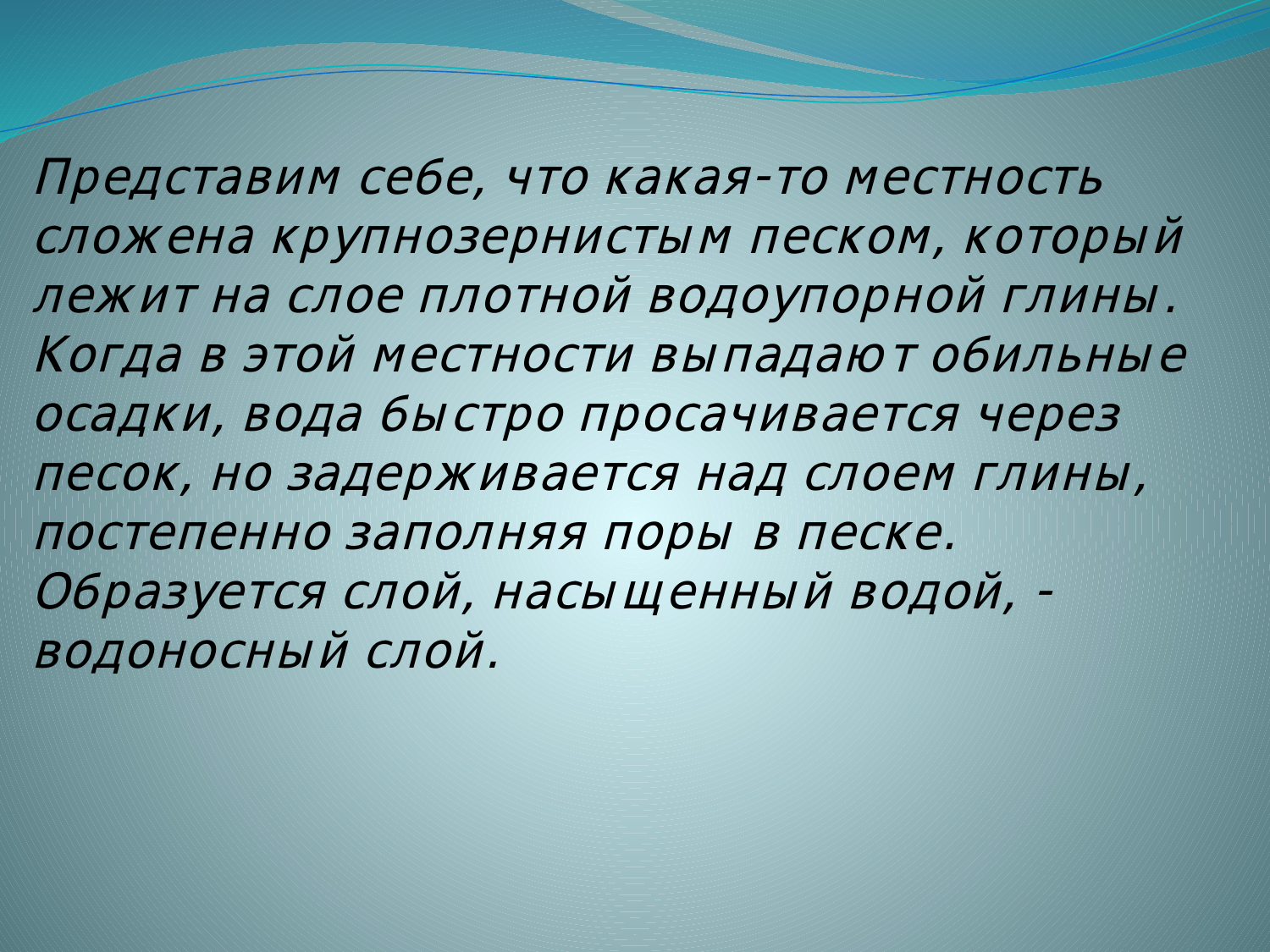

Представим себе, что какая-то местность  сложена крупнозернистым песком, который лежит на слое плотной водоупорной глины. Когда в этой местности выпадают обильные осадки, вода быстро просачивается через песок, но задерживается над слоем глины, постепенно заполняя поры в песке. Образуется слой, насыщенный водой, - водоносный слой.